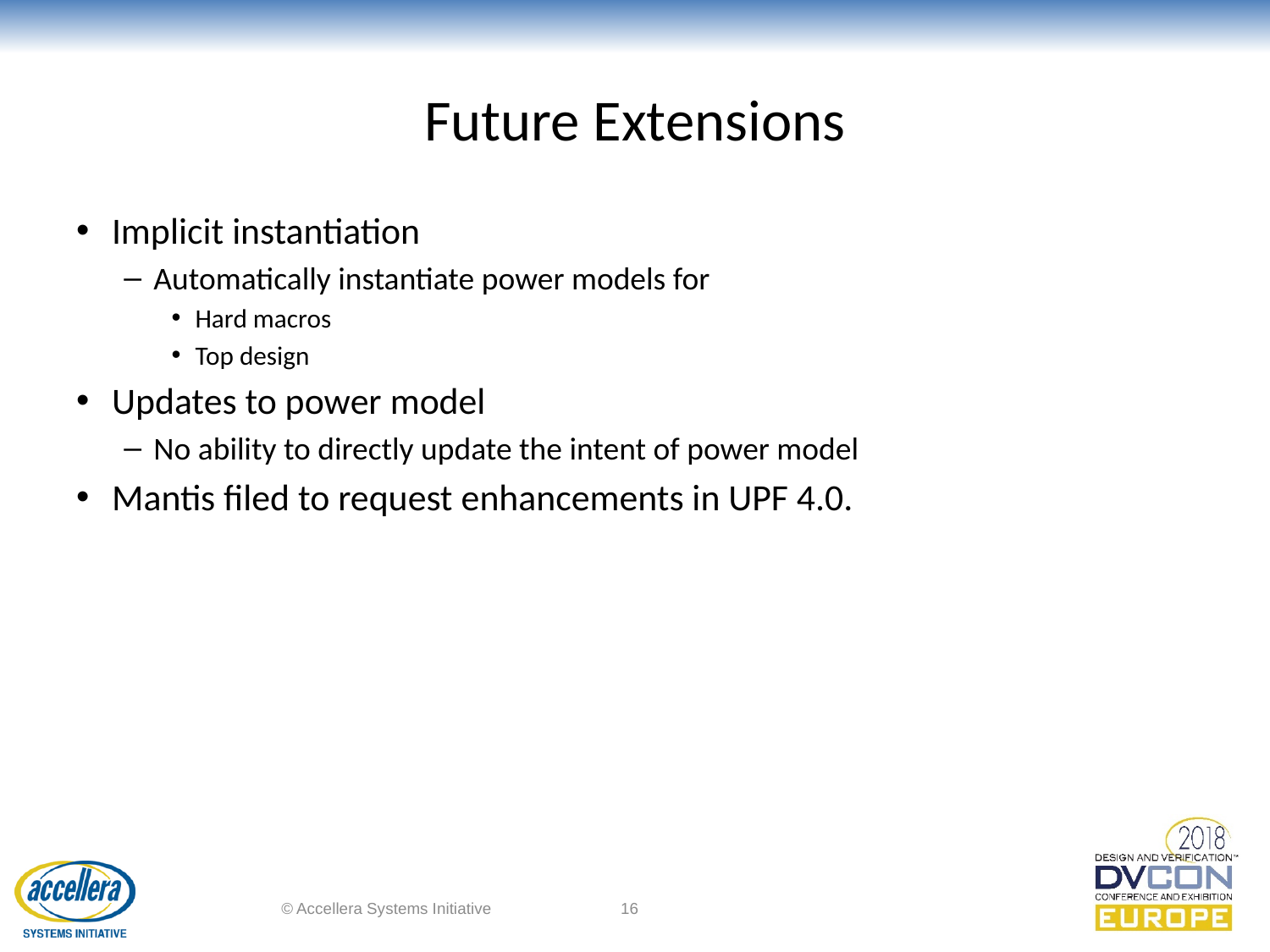

# Future Extensions
Implicit instantiation
Automatically instantiate power models for
Hard macros
Top design
Updates to power model
No ability to directly update the intent of power model
Mantis filed to request enhancements in UPF 4.0.
© Accellera Systems Initiative
16